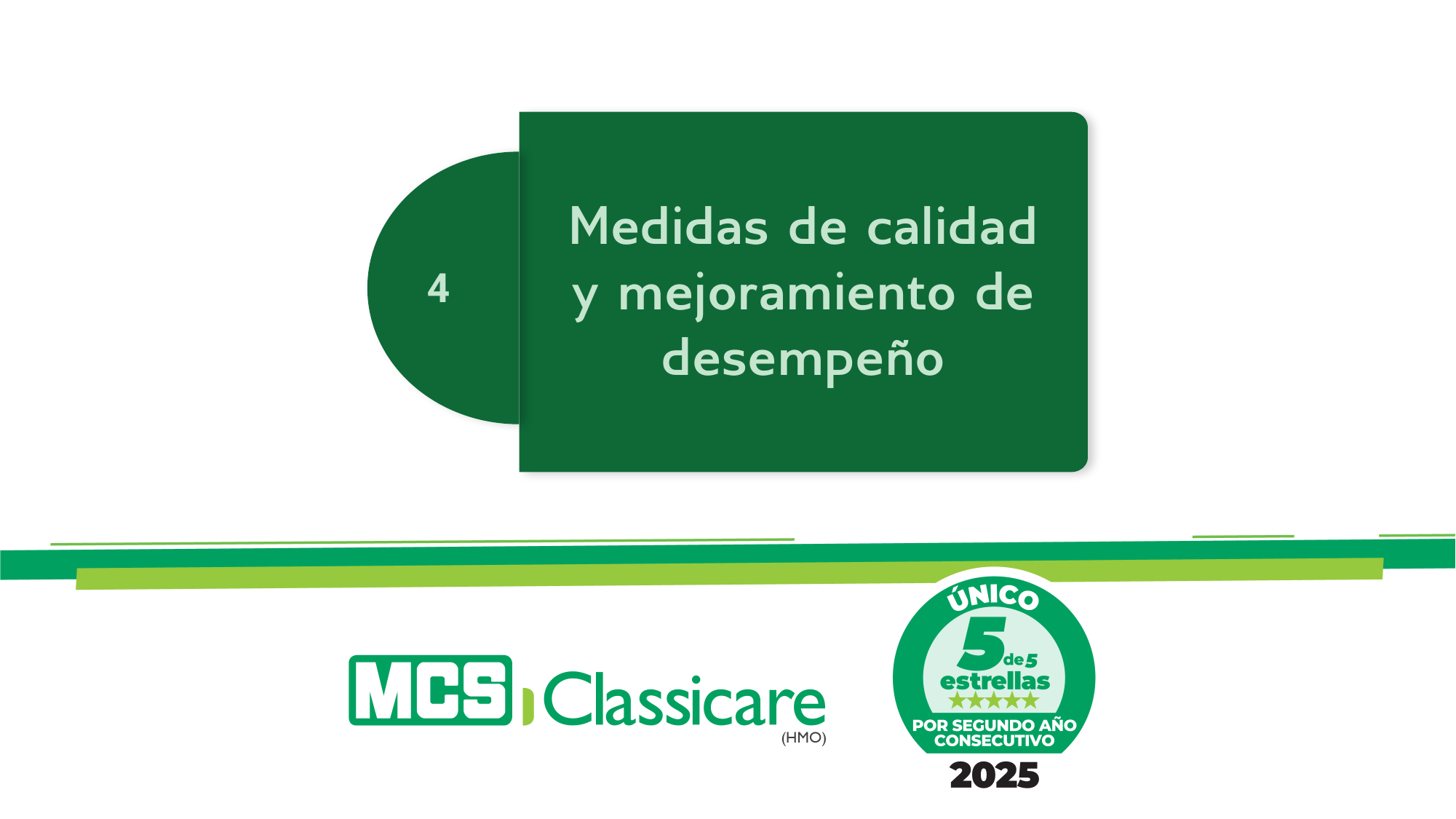

4
Medidas de calidad
y mejoramiento de desempeño